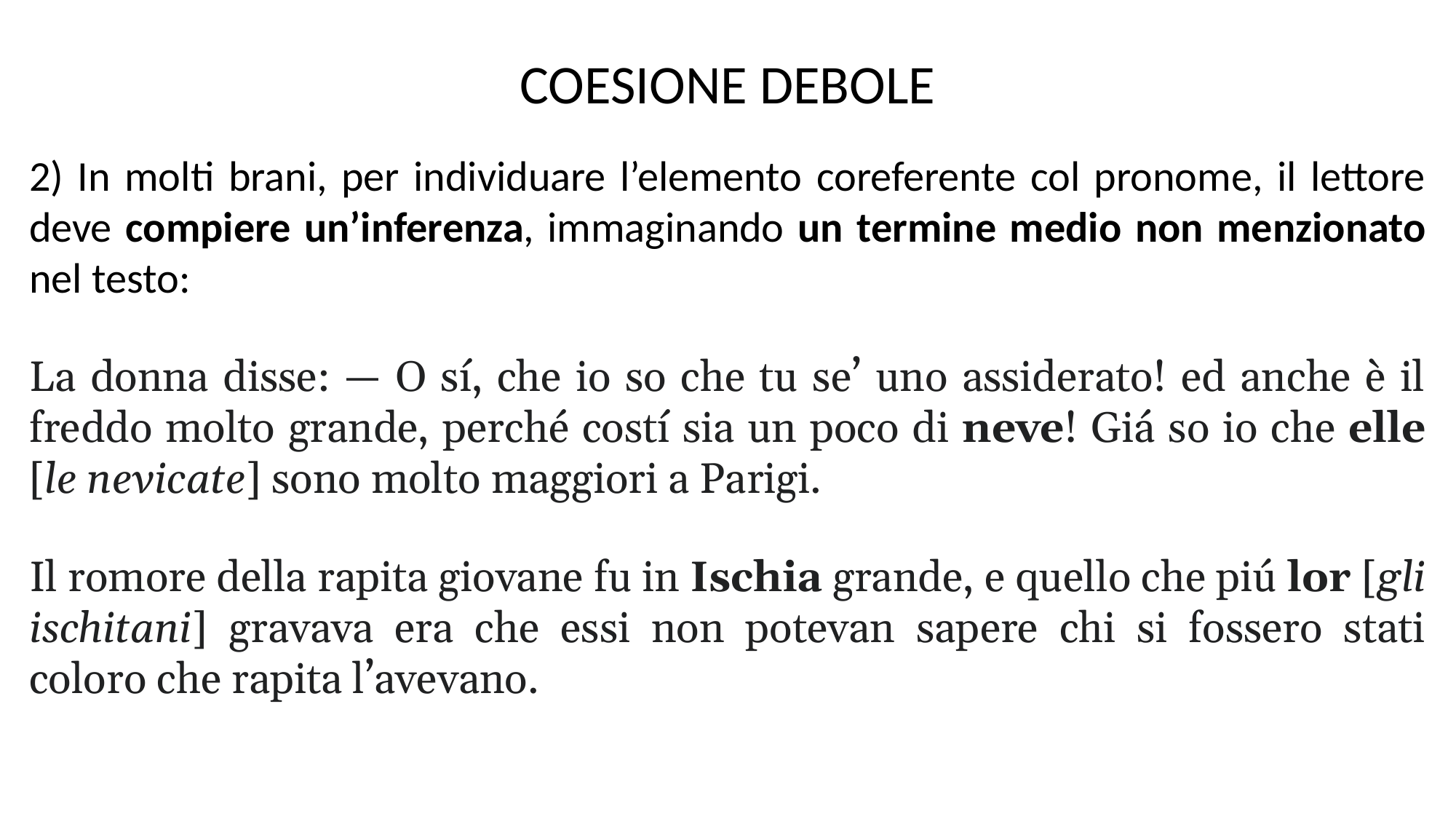

COESIONE DEBOLE
2) In molti brani, per individuare l’elemento coreferente col pronome, il lettore deve compiere un’inferenza, immaginando un termine medio non menzionato nel testo:

La donna disse: — O sí, che io so che tu se’ uno assiderato! ed anche è il freddo molto grande, perché costí sia un poco di neve! Giá so io che elle [le nevicate] sono molto maggiori a Parigi.

Il romore della rapita giovane fu in Ischia grande, e quello che piú lor [gli ischitani] gravava era che essi non potevan sapere chi si fossero stati coloro che rapita l’avevano.